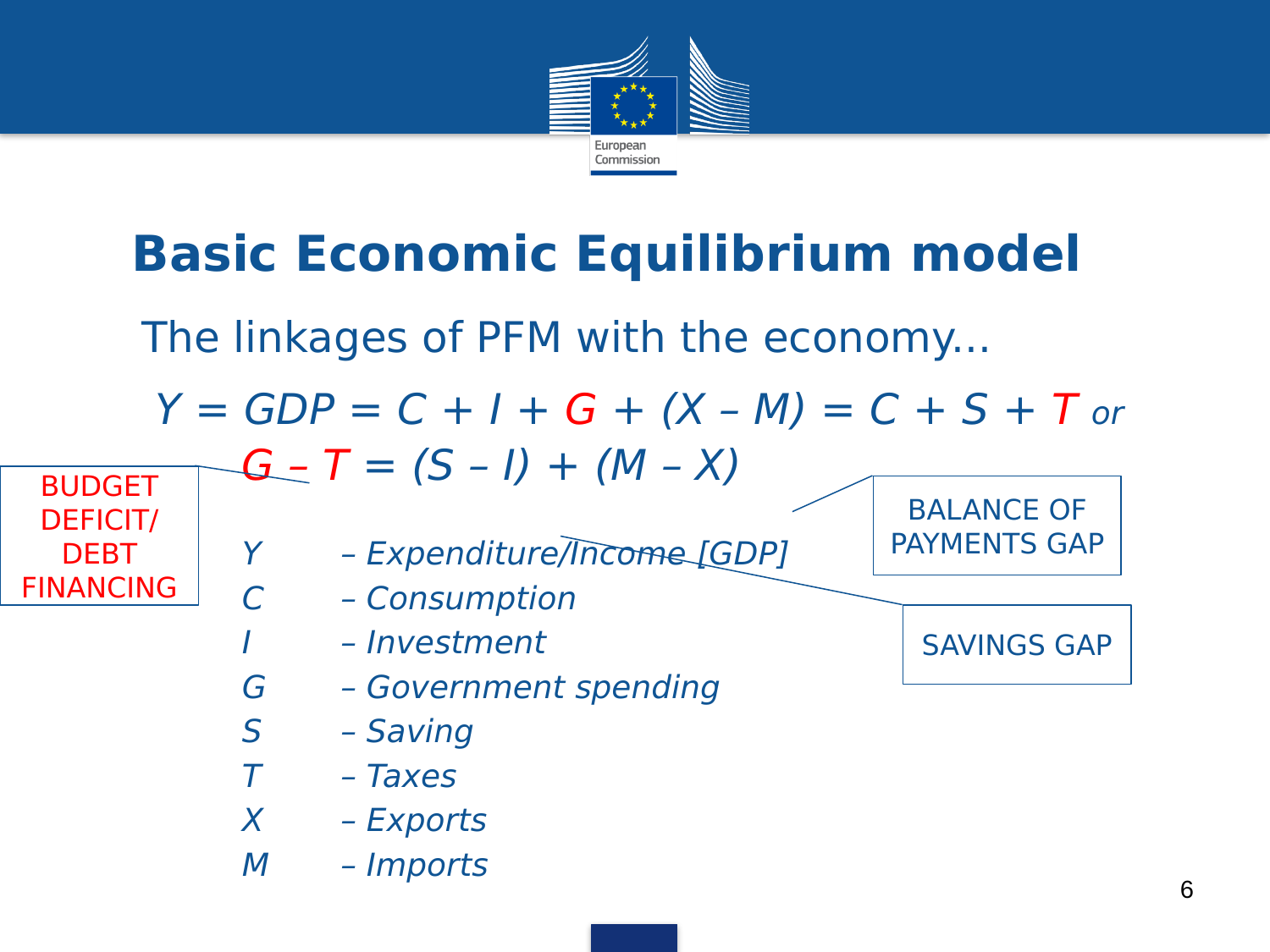

# Basic Economic Equilibrium model
The linkages of PFM with the economy...
Y = GDP = C + I + G + (X – M) = C + S + T or
G – T = (S – I) + (M – X)

Y 	– Expenditure/Income [GDP]
C	– Consumption
I	– Investment
G	– Government spending
S	– Saving
T	– Taxes
X	– Exports
M	– Imports
BUDGET DEFICIT/
DEBT FINANCING
BALANCE OF PAYMENTS GAP
SAVINGS GAP
6